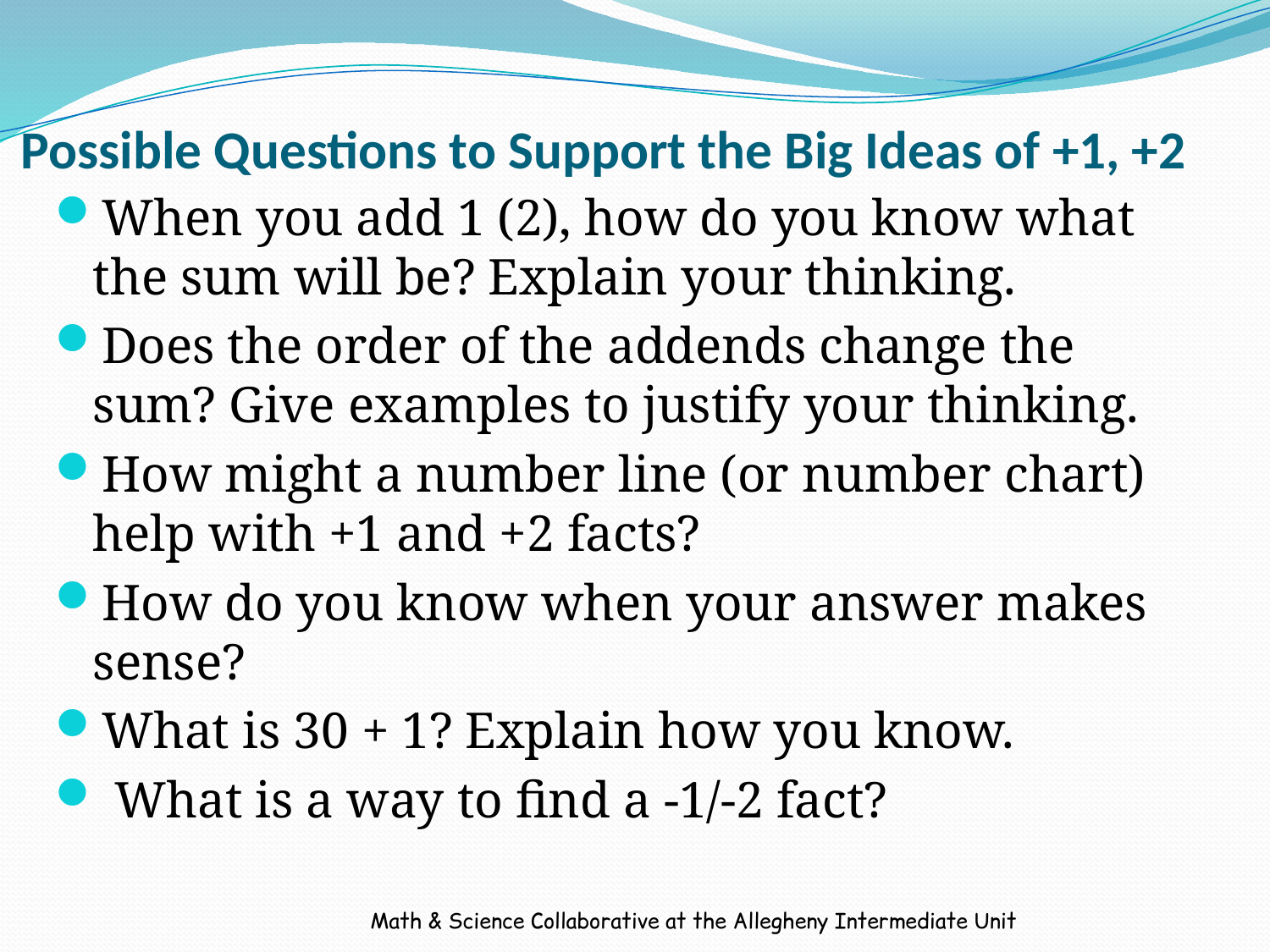

# Possible Questions to Support the Big Ideas of +1, +2
When you add 1 (2), how do you know what the sum will be? Explain your thinking.
Does the order of the addends change the sum? Give examples to justify your thinking.
How might a number line (or number chart) help with +1 and +2 facts?
How do you know when your answer makes sense?
What is 30 + 1? Explain how you know.
 What is a way to find a -1/-2 fact?
Math & Science Collaborative at the Allegheny Intermediate Unit